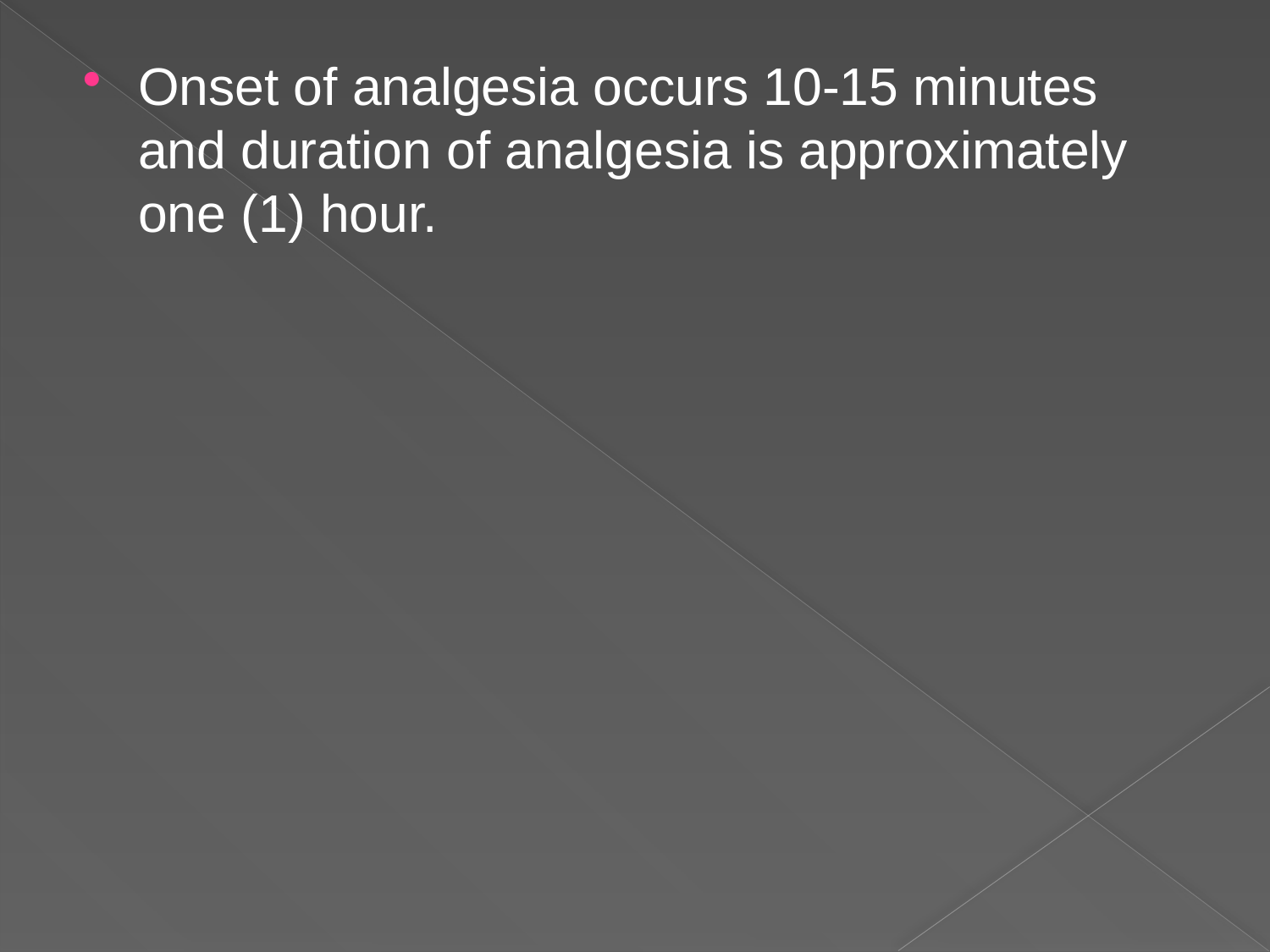

Onset of analgesia occurs 10-15 minutes and duration of analgesia is approximately one (1) hour.